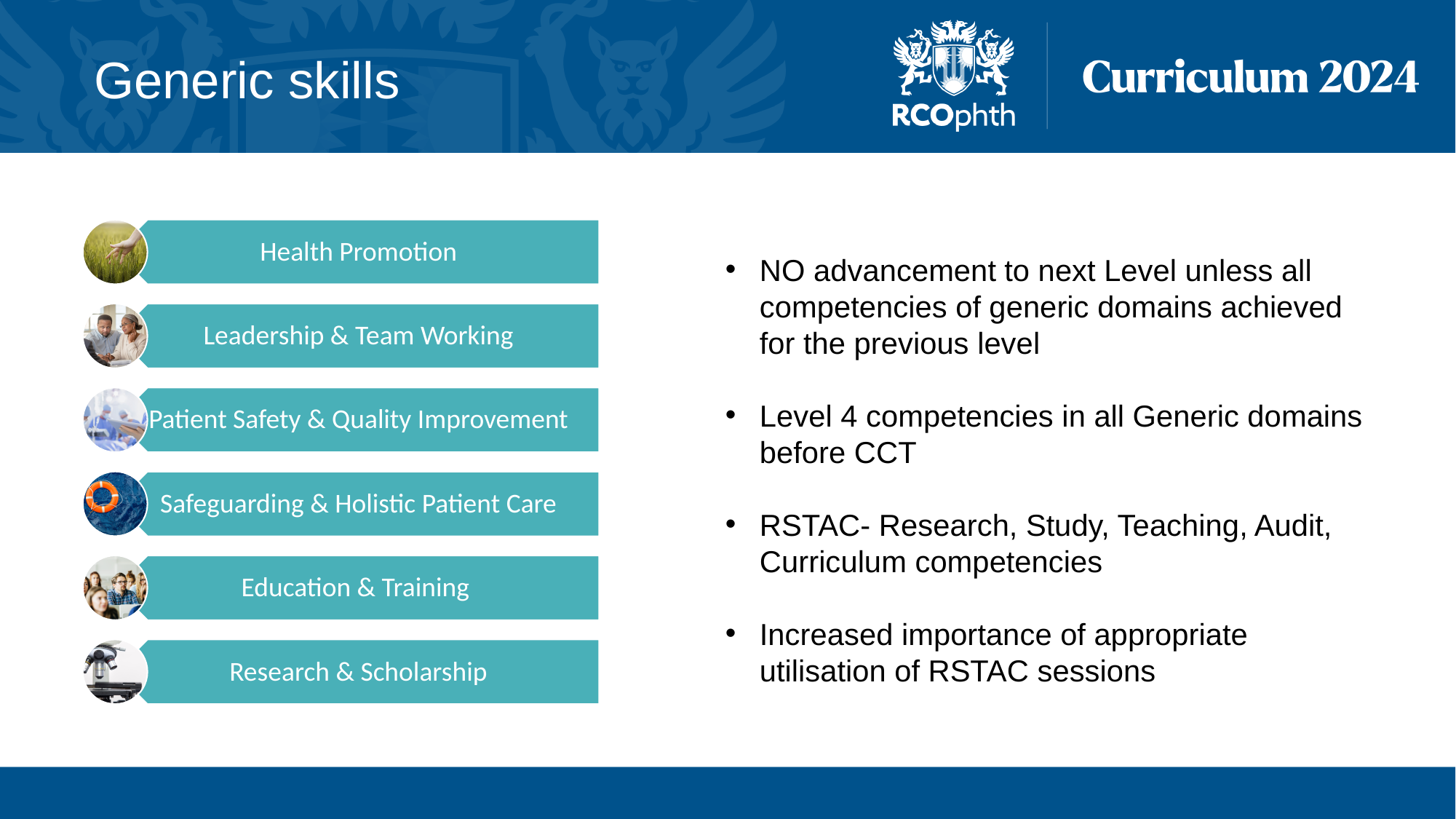

# Generic skills
Health Promotion
Leadership & Team Working
Patient Safety & Quality Improvement
Safeguarding & Holistic Patient Care
Education & Training
Research & Scholarship
NO advancement to next Level unless all competencies of generic domains achieved for the previous level

Level 4 competencies in all Generic domains before CCT

RSTAC- Research, Study, Teaching, Audit, Curriculum competencies

Increased importance of appropriate utilisation of RSTAC sessions